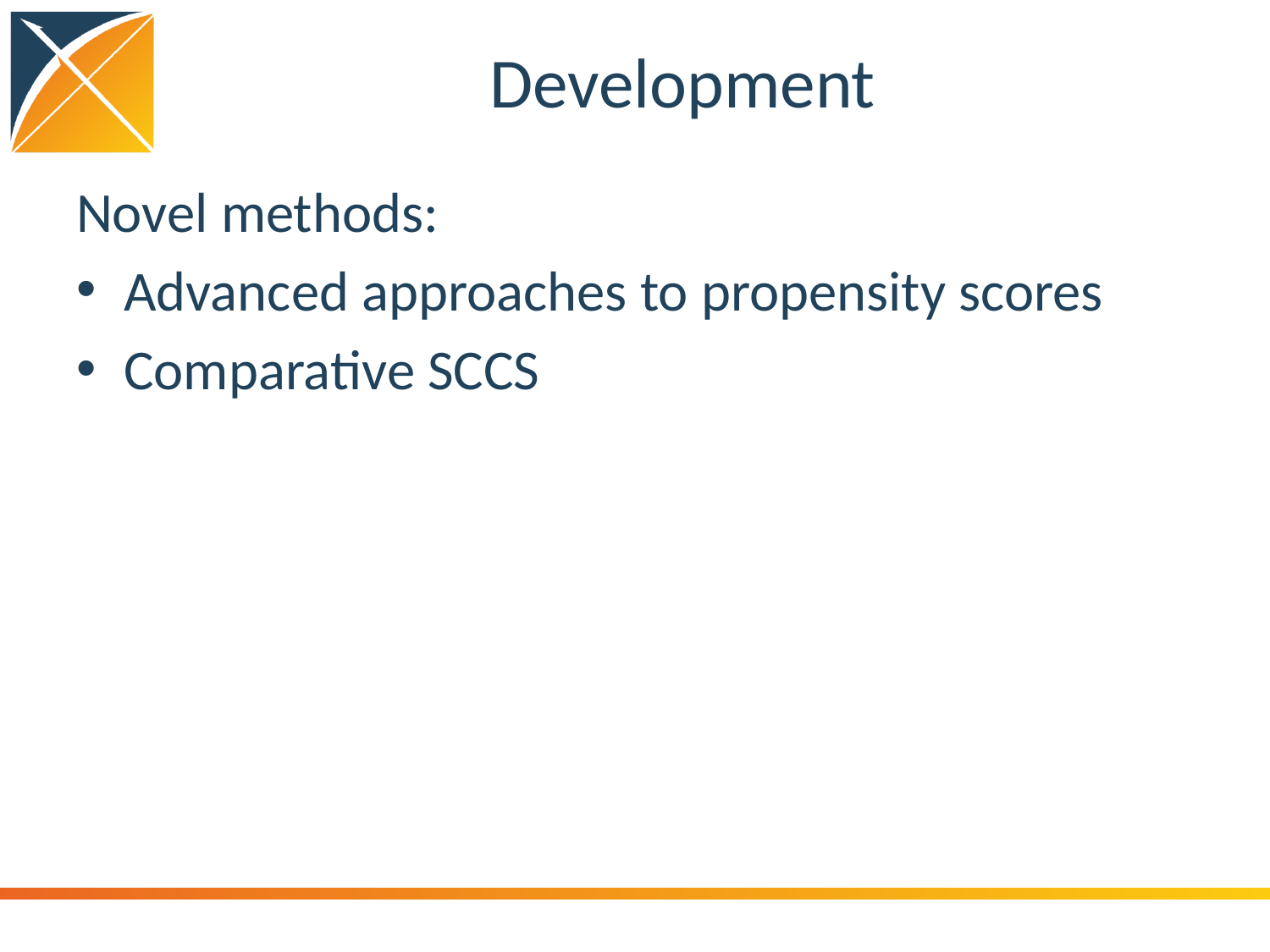

# Development
Novel methods:
Advanced approaches to propensity scores
Comparative SCCS